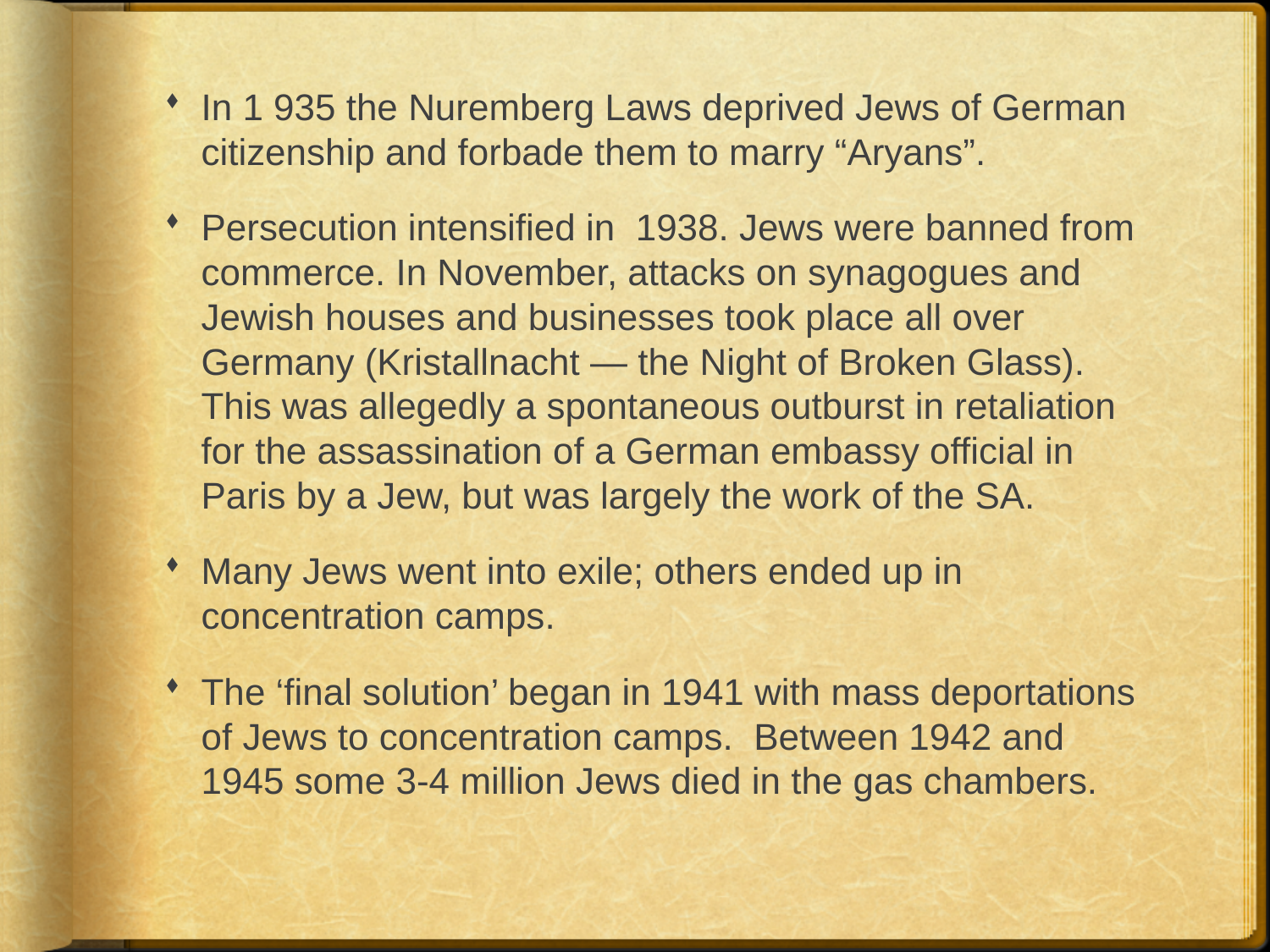

In 1 935 the Nuremberg Laws deprived Jews of German citizenship and forbade them to marry “Aryans”.
Persecution intensified in  1938. Jews were banned from
commerce. In November, attacks on synagogues and Jewish houses and businesses took place all over Germany (Kristallnacht — the Night of Broken Glass). This was allegedly a spontaneous outburst in retaliation for the assassination of a German embassy official in Paris by a Jew, but was largely the work of the SA.
Many Jews went into exile; others ended up in concentration camps.
The ‘final solution’ began in 1941 with mass deportations of Jews to concentration camps.  Between 1942 and 1945 some 3-4 million Jews died in the gas chambers.